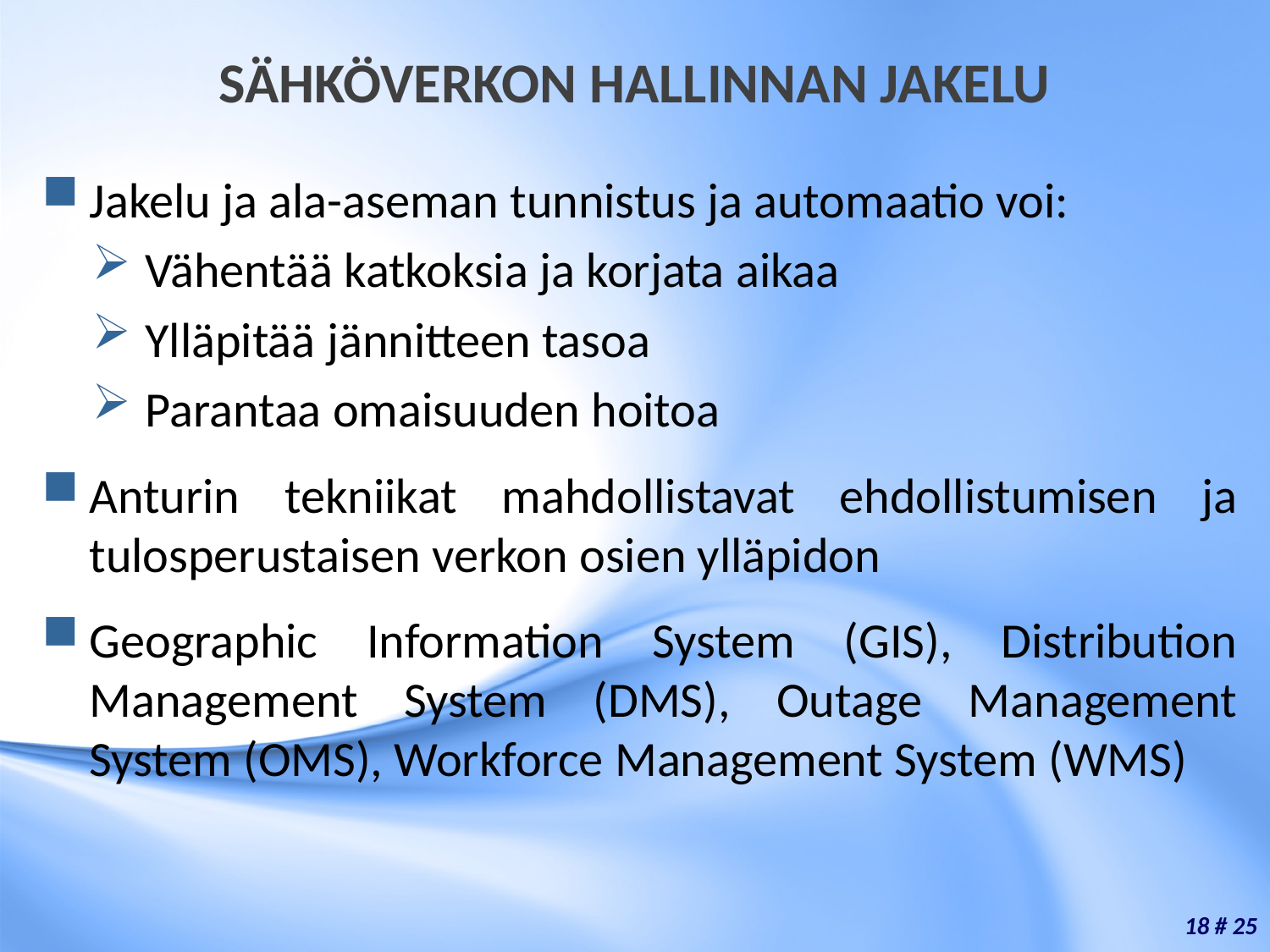

# SÄHKÖVERKON HALLINNAN JAKELU
Jakelu ja ala-aseman tunnistus ja automaatio voi:
Vähentää katkoksia ja korjata aikaa
Ylläpitää jännitteen tasoa
Parantaa omaisuuden hoitoa
Anturin tekniikat mahdollistavat ehdollistumisen ja tulosperustaisen verkon osien ylläpidon
Geographic Information System (GIS), Distribution Management System (DMS), Outage Management System (OMS), Workforce Management System (WMS)
18 # 25